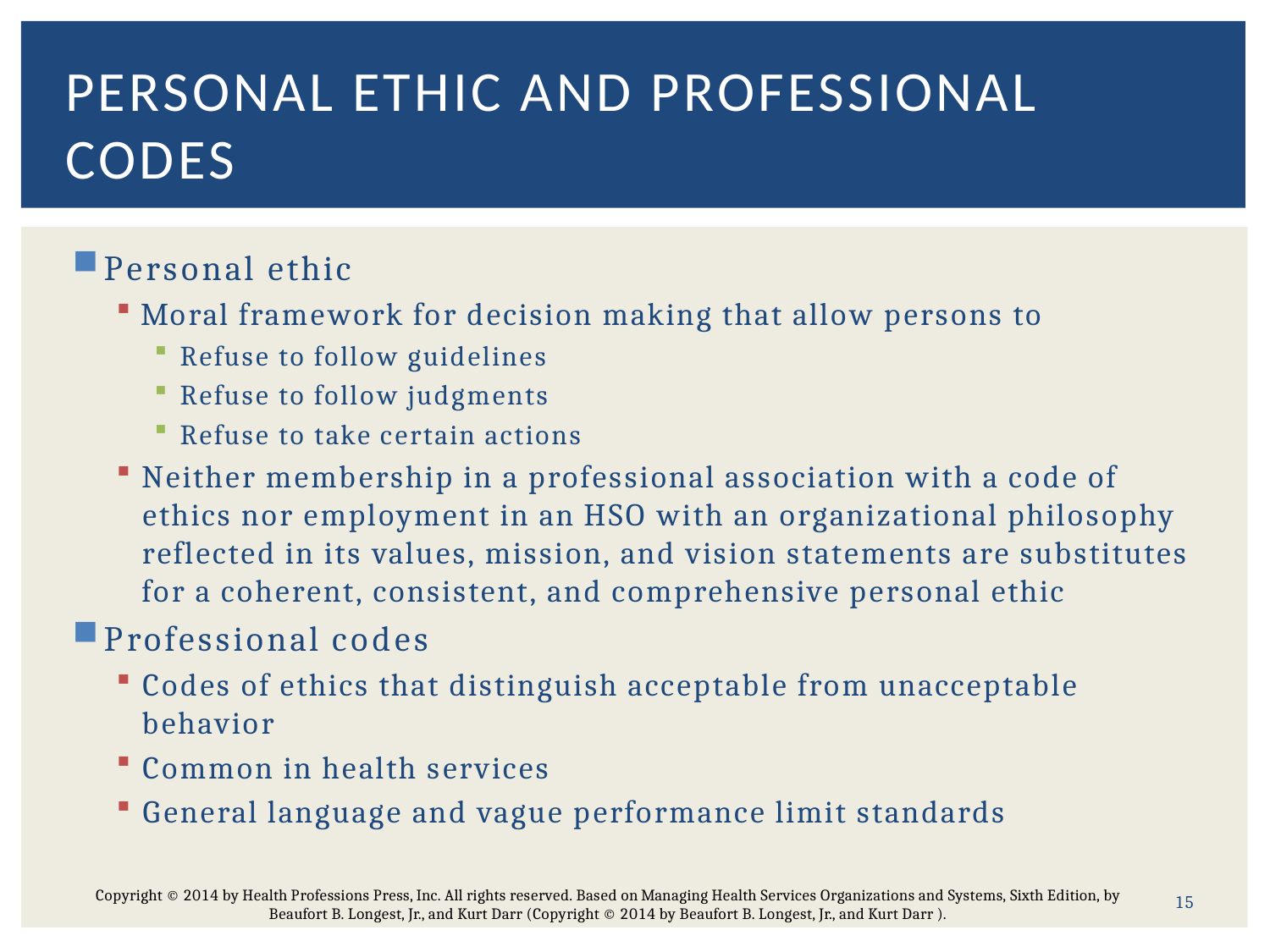

# Personal Ethic and Professional Codes
Personal ethic
Moral framework for decision making that allow persons to
Refuse to follow guidelines
Refuse to follow judgments
Refuse to take certain actions
Neither membership in a professional association with a code of ethics nor employment in an HSO with an organizational philosophy reflected in its values, mission, and vision statements are substitutes for a coherent, consistent, and comprehensive personal ethic
Professional codes
Codes of ethics that distinguish acceptable from unacceptable behavior
Common in health services
General language and vague performance limit standards
15